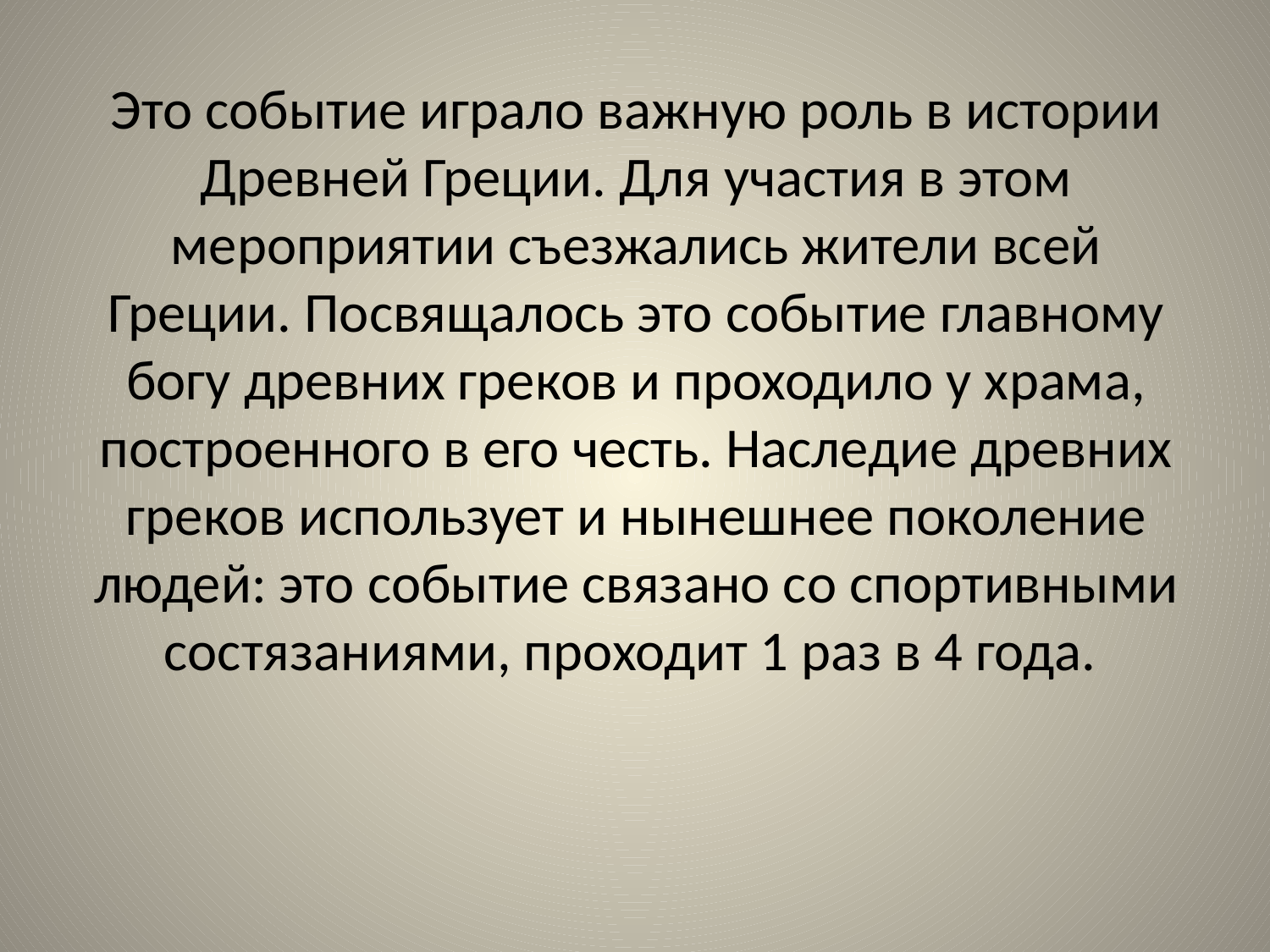

Это событие играло важную роль в истории Древней Греции. Для участия в этом мероприятии съезжались жители всей Греции. Посвящалось это событие главному богу древних греков и проходило у храма, построенного в его честь. Наследие древних греков использует и нынешнее поколение людей: это событие связано со спортивными состязаниями, проходит 1 раз в 4 года.